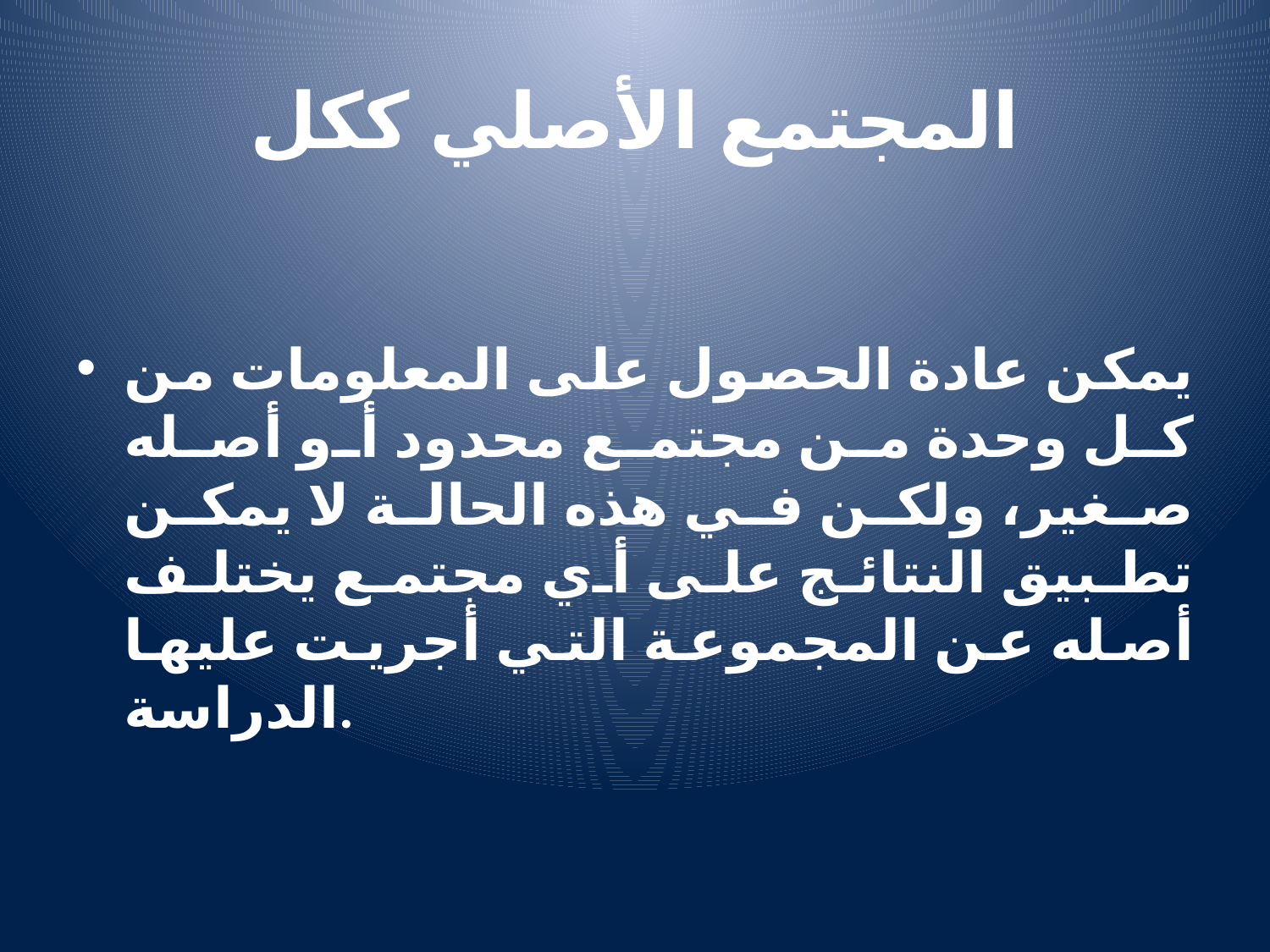

# المجتمع الأصلي ككل
يمكن عادة الحصول على المعلومات من كل وحدة من مجتمع محدود أو أصله صغير، ولكن في هذه الحالة لا يمكن تطبيق النتائج على أي مجتمع يختلف أصله عن المجموعة التي أجريت عليها الدراسة.